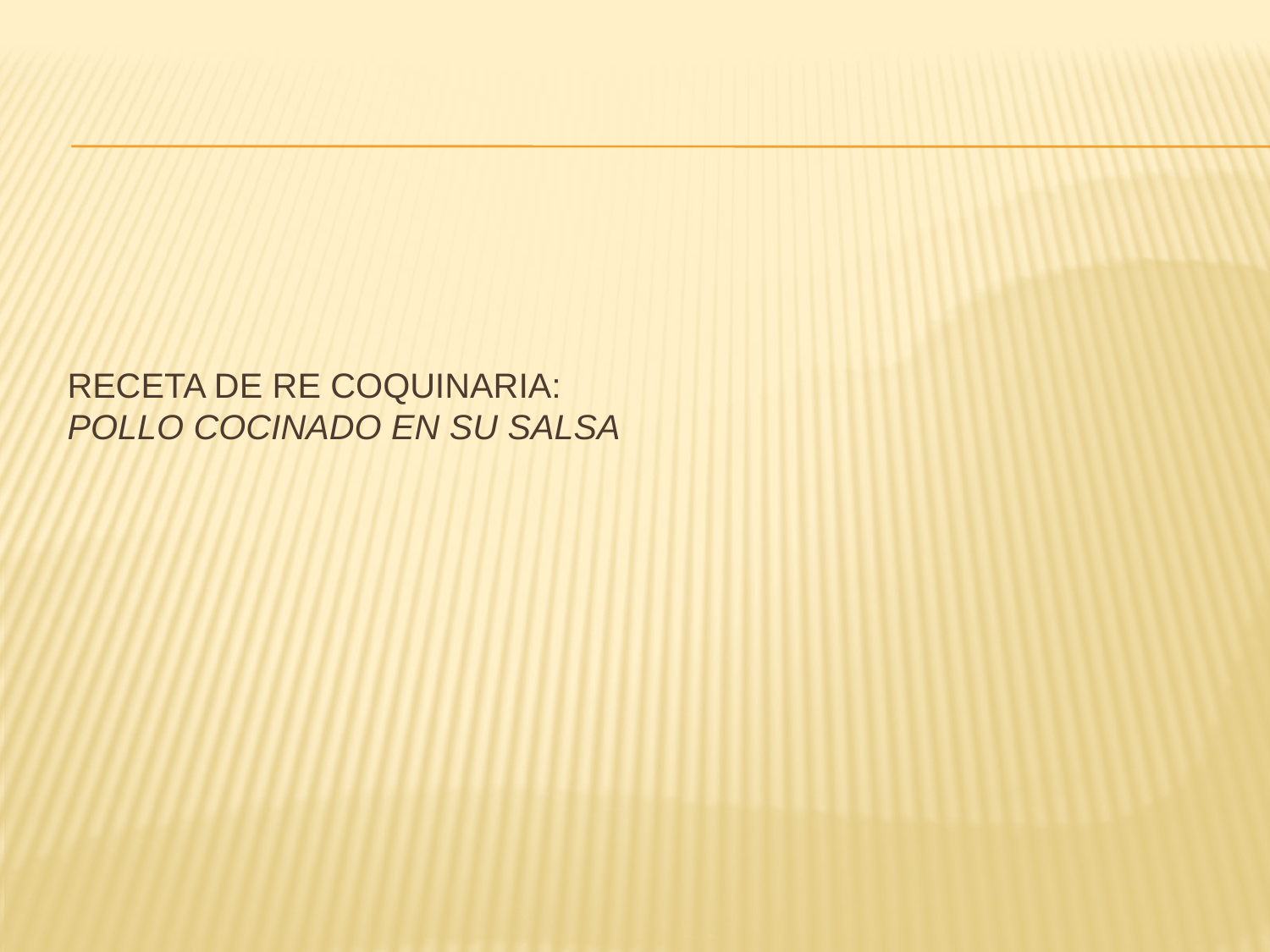

# Receta de Re Coquinaria: Pollo cocinado en su salsa